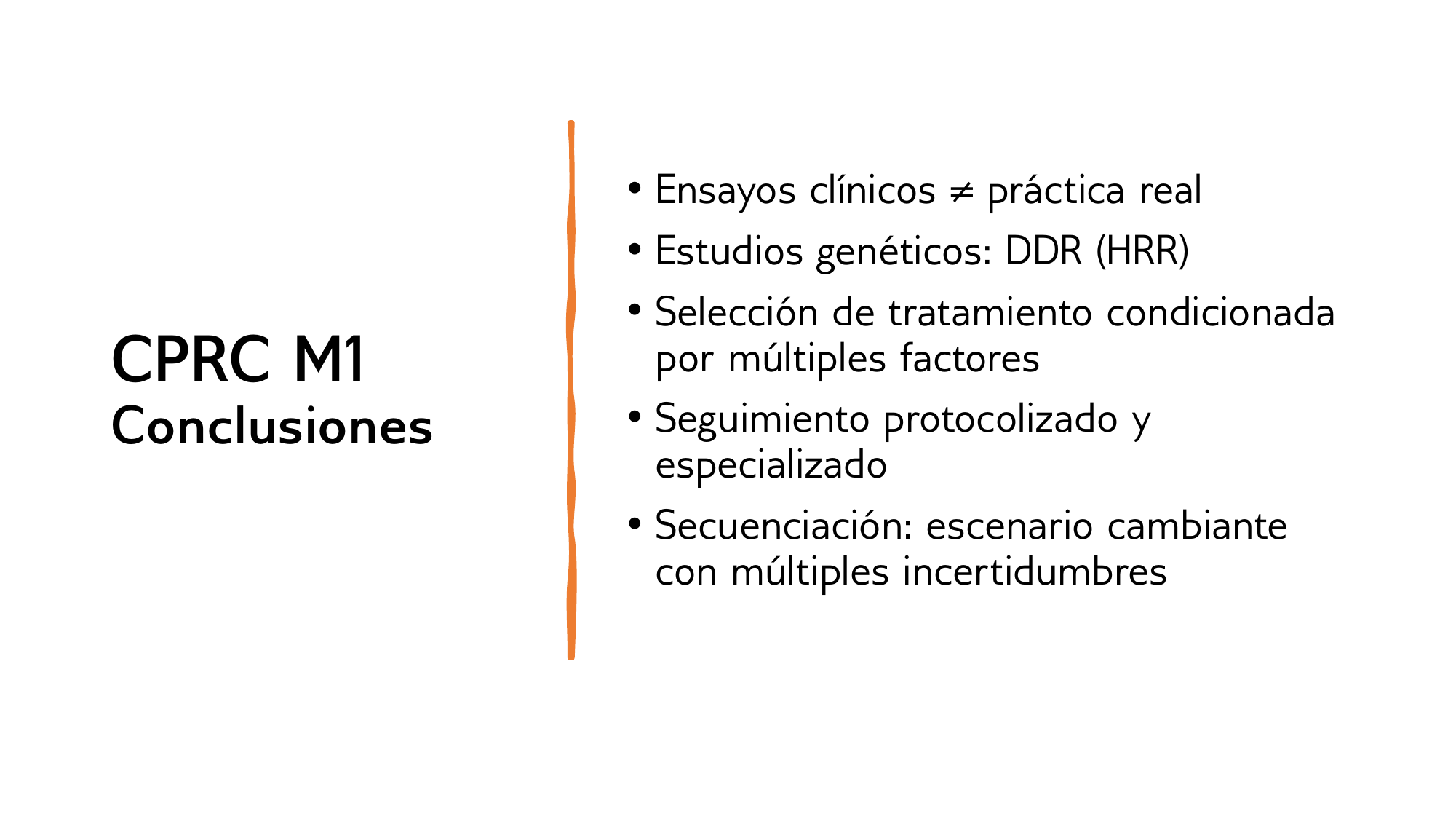

# CPRC M1 Conclusiones
Ensayos clínicos ≠ práctica real
Estudios genéticos: DDR (HRR)
Selección de tratamiento condicionada por múltiples factores
Seguimiento protocolizado y especializado
Secuenciación: escenario cambiante con múltiples incertidumbres